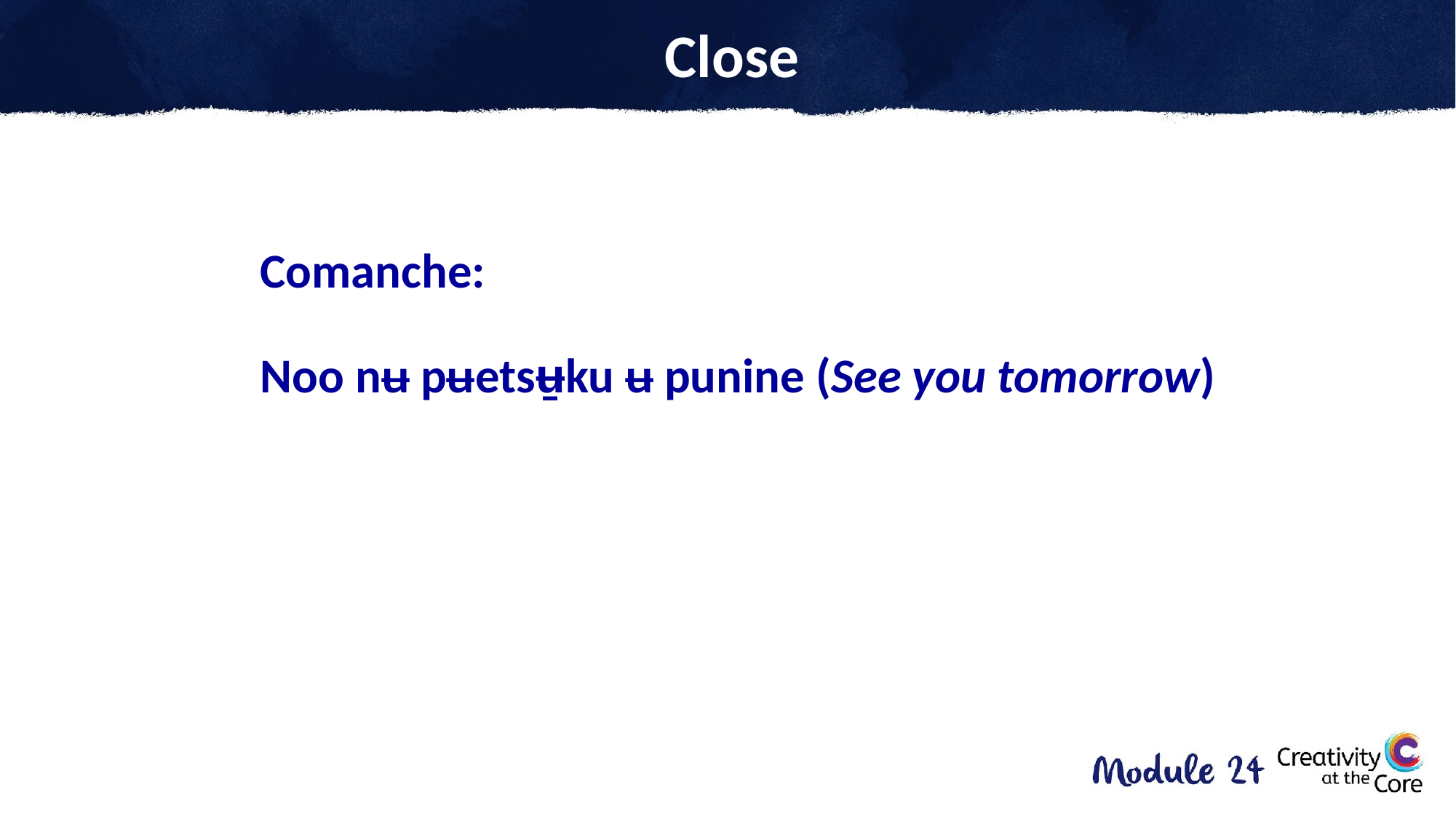

# Close
Comanche:

Noo nʉ pʉetsʉ̱ku ʉ punine (See you tomorrow)